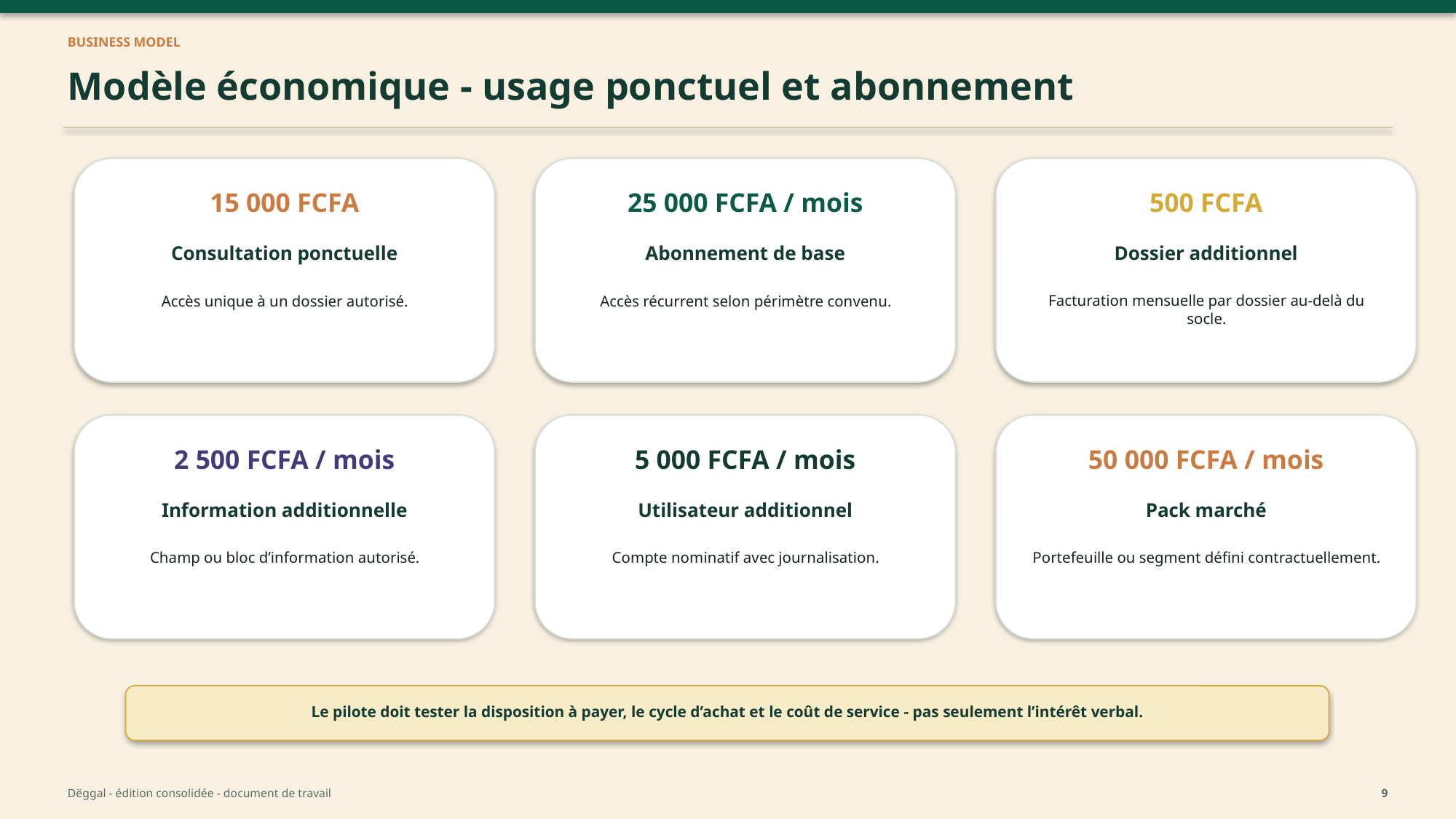

BUSINESS MODEL
Modèle économique - usage ponctuel et abonnement

15 000 FCFA
25 000 FCFA / mois
500 FCFA
Consultation ponctuelle
Abonnement de base
Dossier additionnel
Accès unique à un dossier autorisé.
Accès récurrent selon périmètre convenu.
Facturation mensuelle par dossier au-delà du socle.

2 500 FCFA / mois
5 000 FCFA / mois
50 000 FCFA / mois
Information additionnelle
Utilisateur additionnel
Pack marché
Champ ou bloc d’information autorisé.
Compte nominatif avec journalisation.
Portefeuille ou segment défini contractuellement.

Le pilote doit tester la disposition à payer, le cycle d’achat et le coût de service - pas seulement l’intérêt verbal.
Dëggal - édition consolidée - document de travail
9